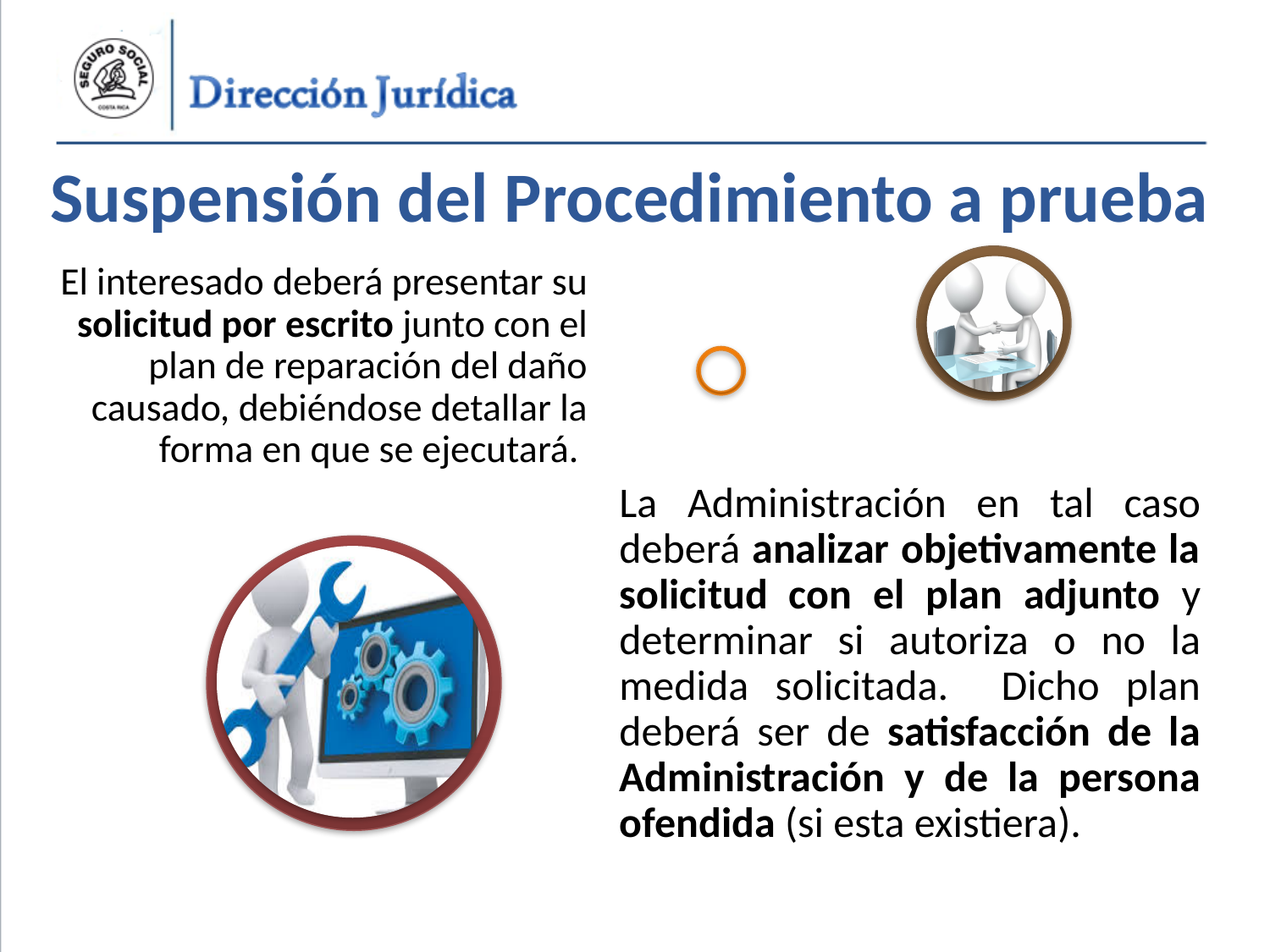

Suspensión del Procedimiento a prueba
El interesado deberá presentar su solicitud por escrito junto con el plan de reparación del daño causado, debiéndose detallar la forma en que se ejecutará.
La Administración en tal caso deberá analizar objetivamente la solicitud con el plan adjunto y determinar si autoriza o no la medida solicitada.  Dicho plan deberá ser de satisfacción de la Administración y de la persona ofendida (si esta existiera).